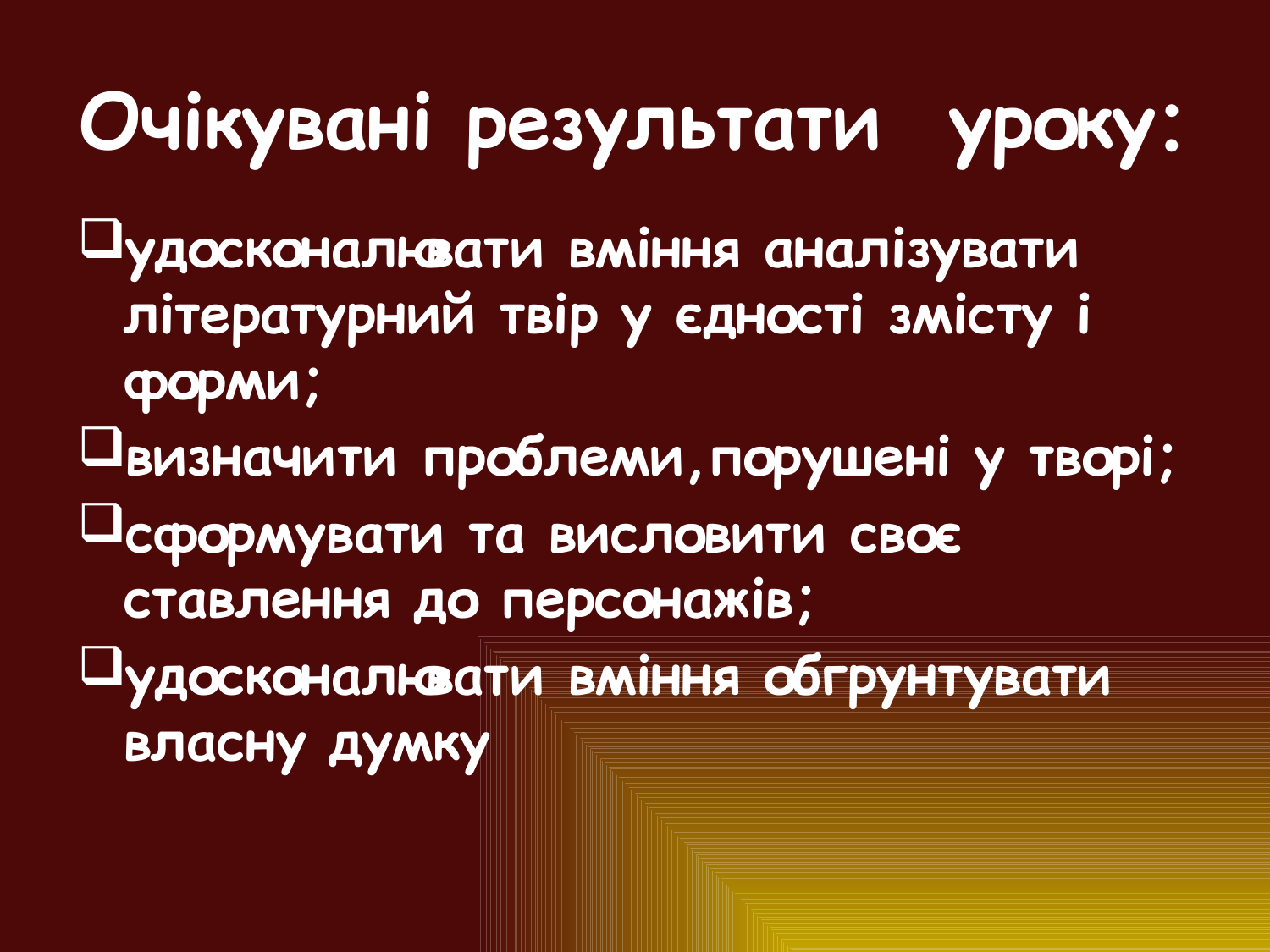

# Очікувані результати  уроку:
удосконалювати вміння аналізувати літературний твір у єдності змісту і форми;
визначити проблеми,порушені у творі;
сформувати та висловити своє ставлення до персонажів;
удосконалювати вміння обгрунтувати власну думку